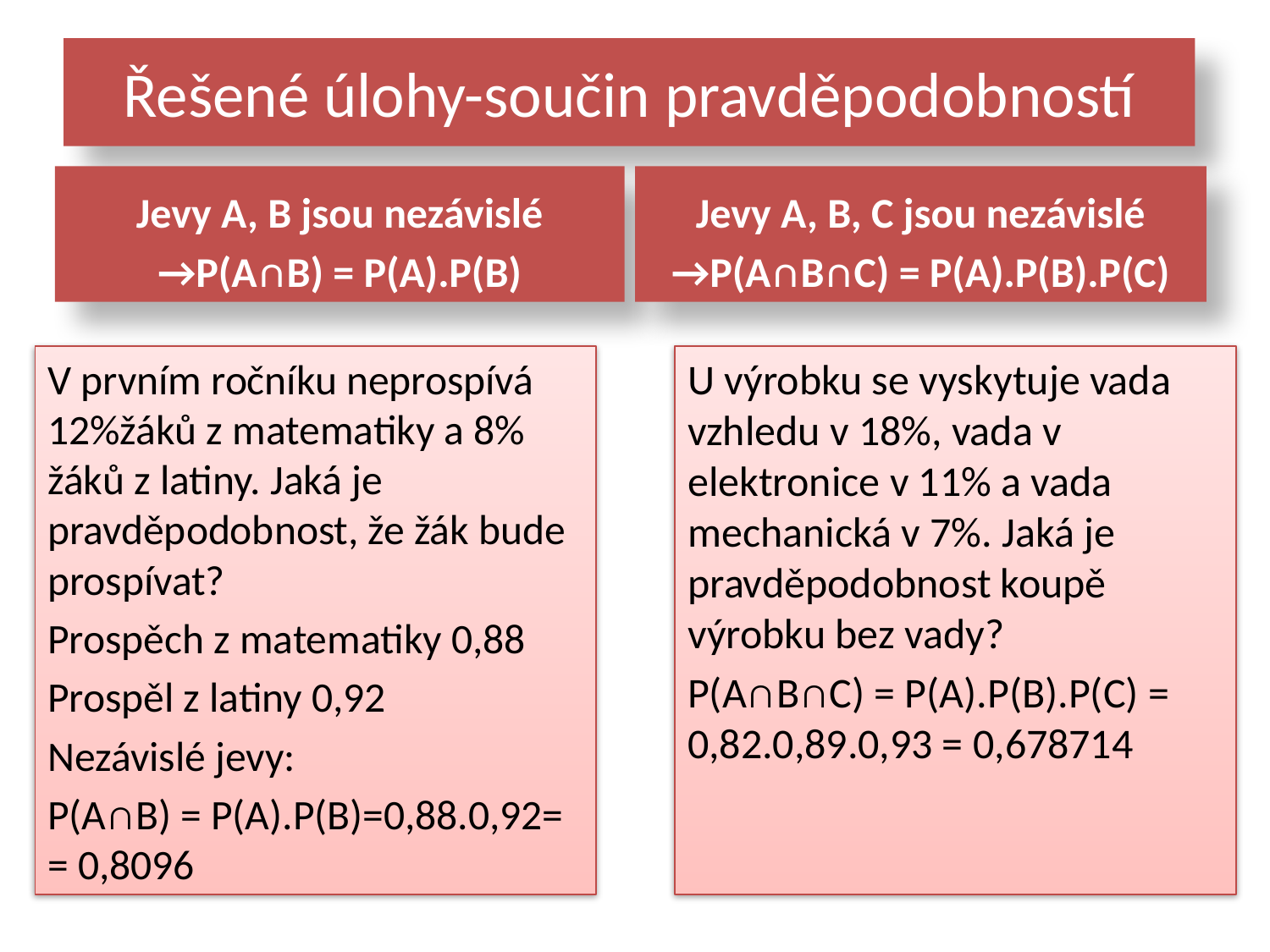

# Řešené úlohy-součin pravděpodobností
Jevy A, B jsou nezávislé
→P(A∩B) = P(A).P(B)
Jevy A, B, C jsou nezávislé
→P(A∩B∩C) = P(A).P(B).P(C)
V prvním ročníku neprospívá 12%žáků z matematiky a 8% žáků z latiny. Jaká je pravděpodobnost, že žák bude prospívat?
Prospěch z matematiky 0,88
Prospěl z latiny 0,92
Nezávislé jevy:
P(A∩B) = P(A).P(B)=0,88.0,92=  = 0,8096

U výrobku se vyskytuje vada vzhledu v 18%, vada v elektronice v 11% a vada mechanická v 7%. Jaká je pravděpodobnost koupě výrobku bez vady?
P(A∩B∩C) = P(A).P(B).P(C) = 0,82.0,89.0,93 = 0,678714